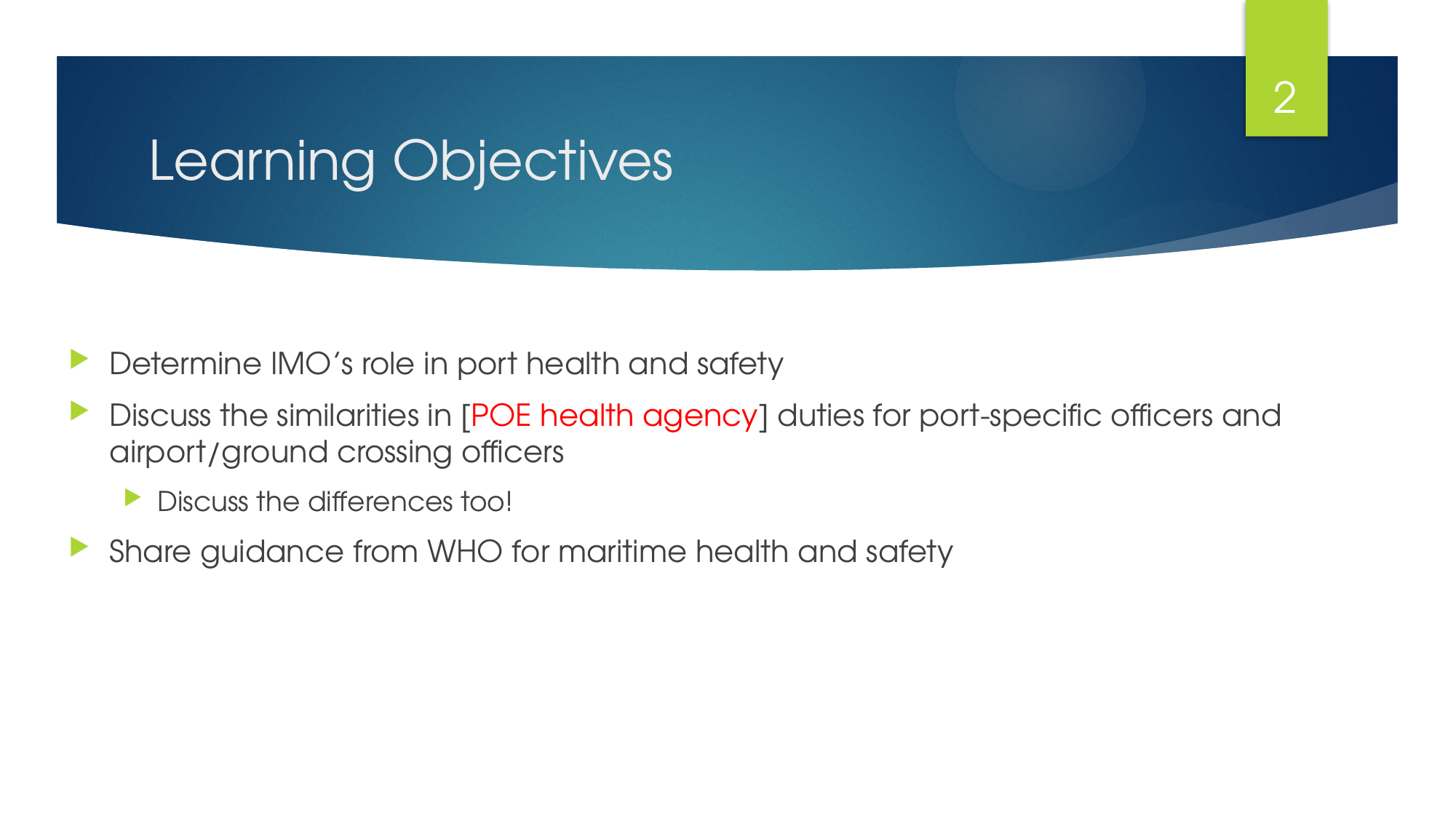

2
# Learning Objectives
Determine IMO’s role in port health and safety
Discuss the similarities in [POE health agency] duties for port-specific officers and airport/ground crossing officers
Discuss the differences too!
Share guidance from WHO for maritime health and safety